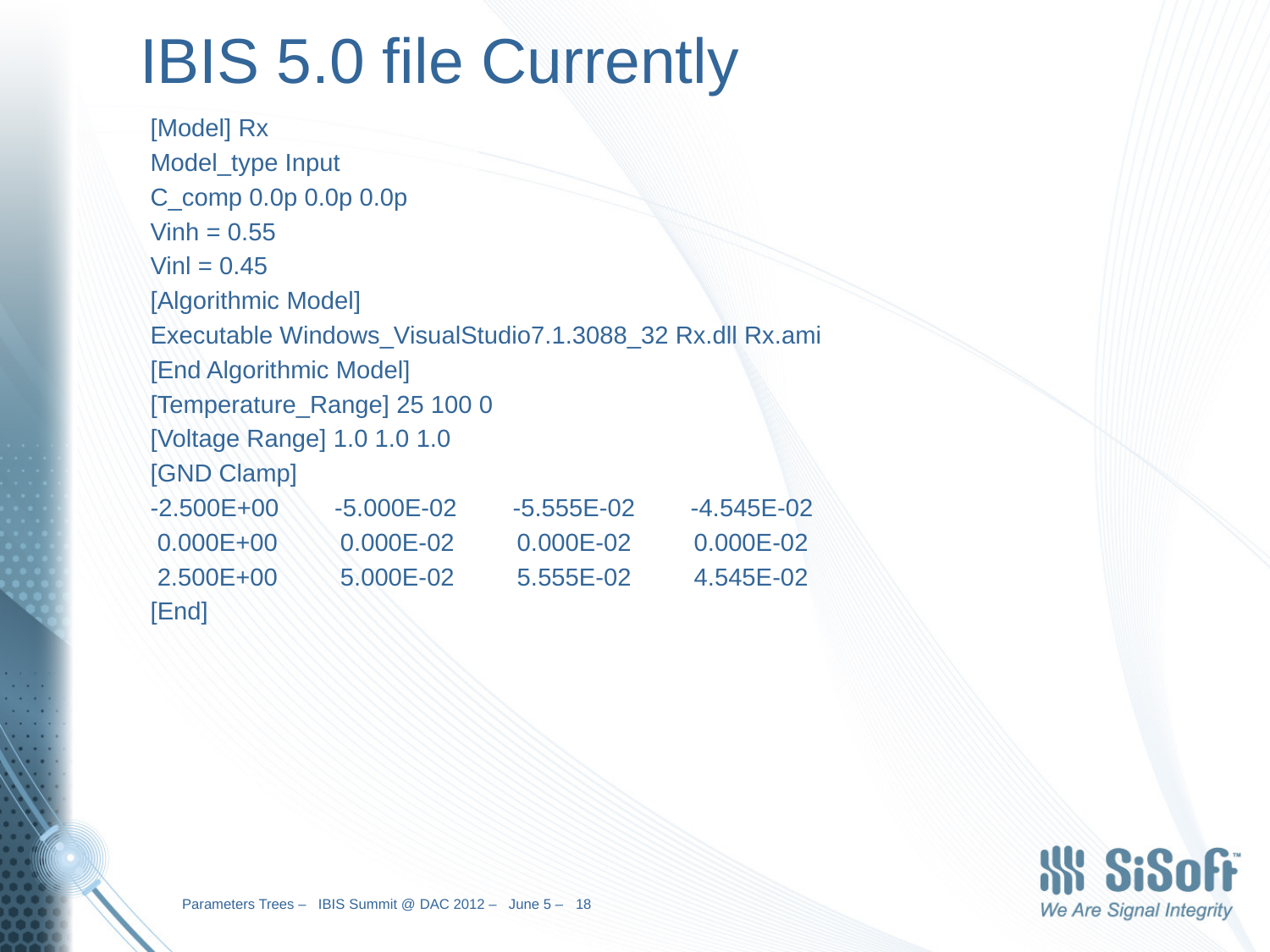

# IBIS 5.0 file Currently
[Model] Rx
Model_type Input
C_comp 0.0p 0.0p 0.0p
Vinh = 0.55
Vinl = 0.45
[Algorithmic Model]
Executable Windows_VisualStudio7.1.3088_32 Rx.dll Rx.ami
[End Algorithmic Model]
[Temperature_Range] 25 100 0
[Voltage Range] 1.0 1.0 1.0
[GND Clamp]
-2.500E+00        -5.000E-02        -5.555E-02        -4.545E-02
 0.000E+00         0.000E-02         0.000E-02         0.000E-02
 2.500E+00         5.000E-02         5.555E-02         4.545E-02
[End]
Parameters Trees –   IBIS Summit @ DAC 2012 –   June 5 –   18